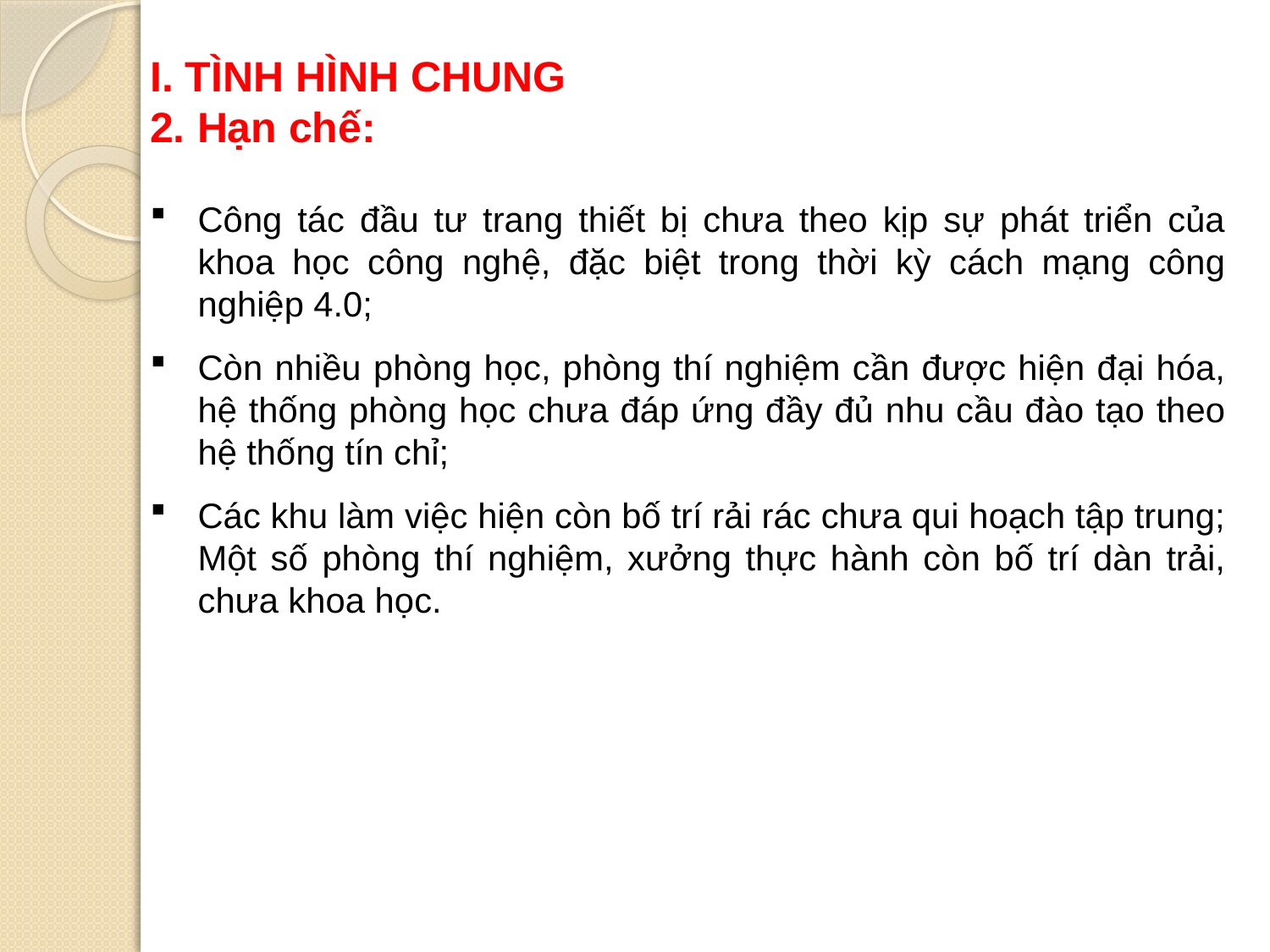

I. TÌNH HÌNH CHUNG
2. Hạn chế:
Công tác đầu tư trang thiết bị chưa theo kịp sự phát triển của khoa học công nghệ, đặc biệt trong thời kỳ cách mạng công nghiệp 4.0;
Còn nhiều phòng học, phòng thí nghiệm cần được hiện đại hóa, hệ thống phòng học chưa đáp ứng đầy đủ nhu cầu đào tạo theo hệ thống tín chỉ;
Các khu làm việc hiện còn bố trí rải rác chưa qui hoạch tập trung; Một số phòng thí nghiệm, xưởng thực hành còn bố trí dàn trải, chưa khoa học.